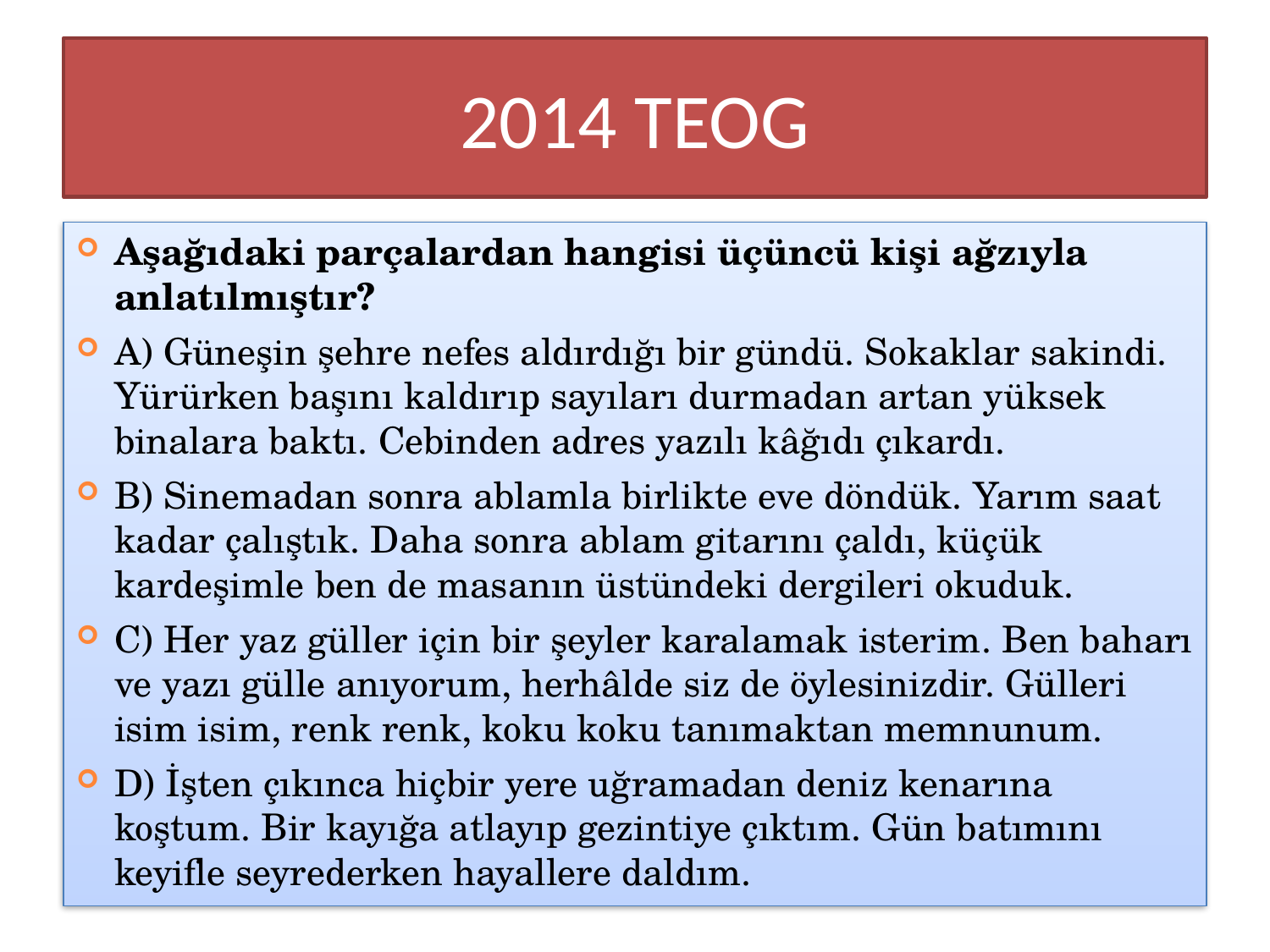

# 2014 TEOG
Aşağıdaki parçalardan hangisi üçüncü kişi ağzıyla anlatılmıştır?
A) Güneşin şehre nefes aldırdığı bir gündü. Sokaklar sakindi. Yürürken başını kaldırıp sayıları durmadan artan yüksek binalara baktı. Cebinden adres yazılı kâğıdı çıkardı.
B) Sinemadan sonra ablamla birlikte eve döndük. Yarım saat kadar çalıştık. Daha sonra ablam gitarını çaldı, küçük kardeşimle ben de masanın üstündeki dergileri okuduk.
C) Her yaz güller için bir şeyler karalamak isterim. Ben baharı ve yazı gülle anıyorum, herhâlde siz de öylesinizdir. Gülleri isim isim, renk renk, koku koku tanımaktan memnunum.
D) İşten çıkınca hiçbir yere uğramadan deniz kenarına koştum. Bir kayığa atlayıp gezintiye çıktım. Gün batımını keyifle seyrederken hayallere daldım.